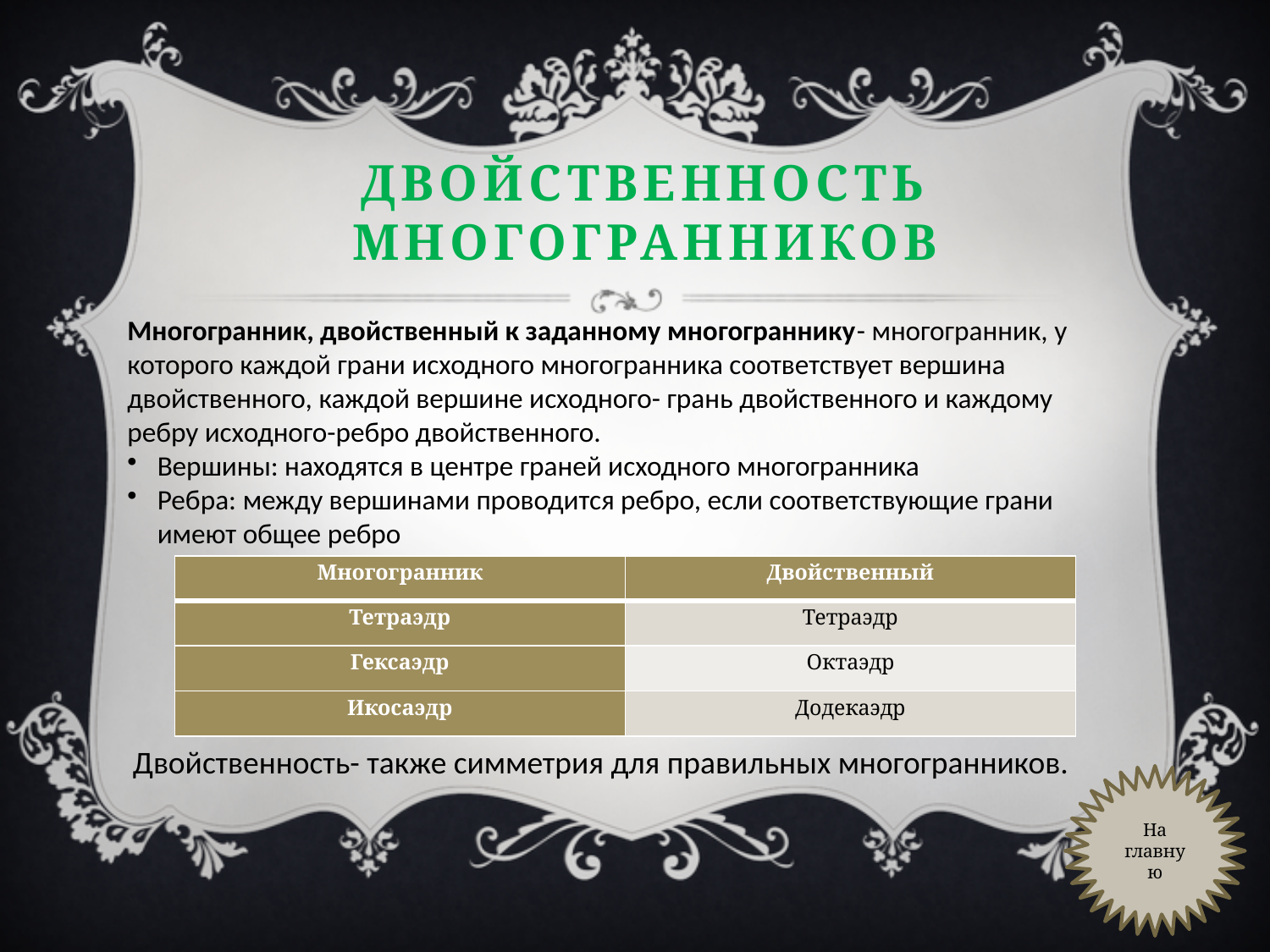

# Двойственность многогранников
Многогранник, двойственный к заданному многограннику- многогранник, у которого каждой грани исходного многогранника соответствует вершина двойственного, каждой вершине исходного- грань двойственного и каждому ребру исходного-ребро двойственного.
Вершины: находятся в центре граней исходного многогранника
Ребра: между вершинами проводится ребро, если соответствующие грани имеют общее ребро
| Многогранник | Двойственный |
| --- | --- |
| Тетраэдр | Тетраэдр |
| Гексаэдр | Октаэдр |
| Икосаэдр | Додекаэдр |
Двойственность- также симметрия для правильных многогранников.

На главную